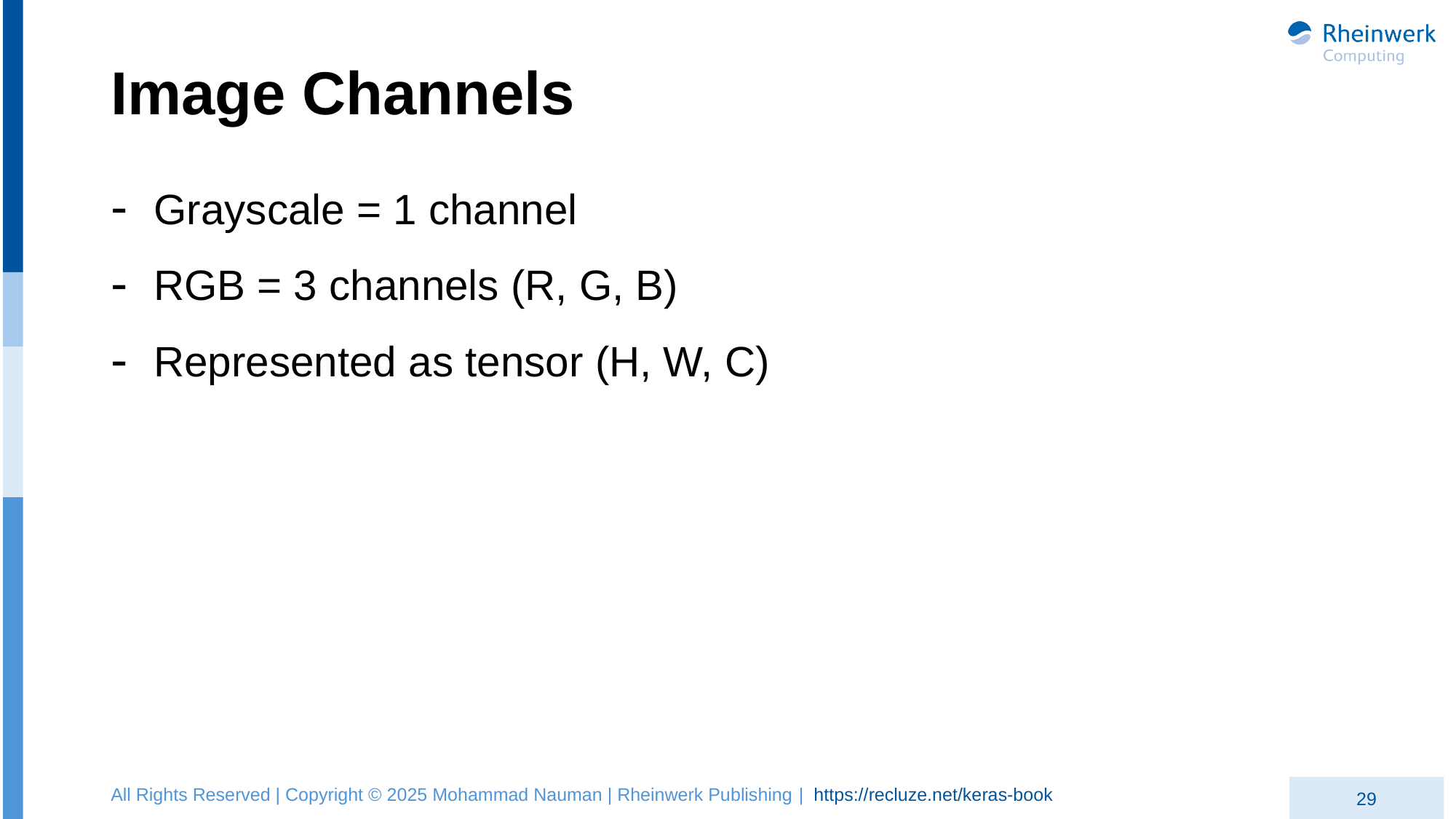

# Image Channels
Grayscale = 1 channel
RGB = 3 channels (R, G, B)
Represented as tensor (H, W, C)